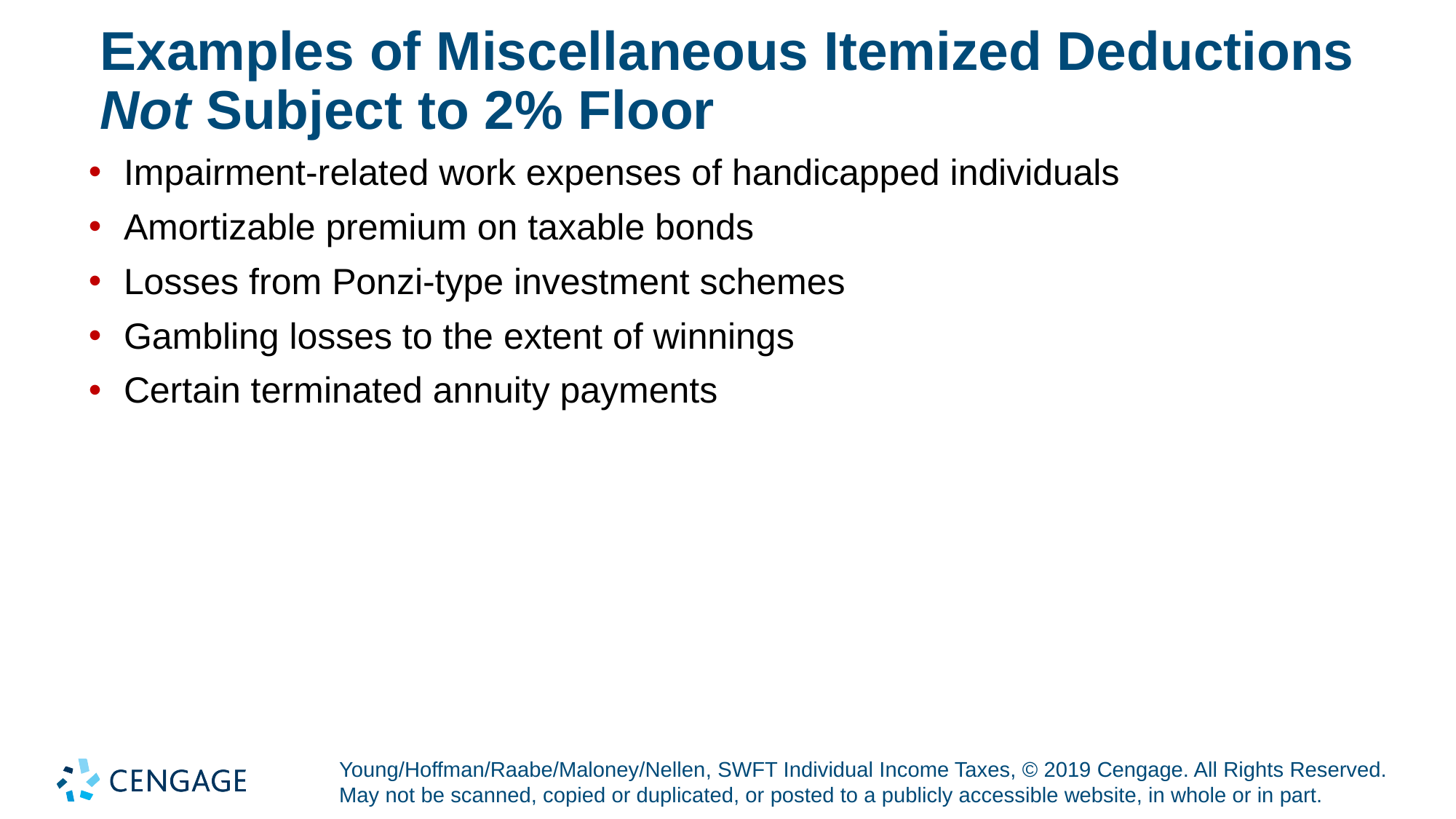

# Examples of Miscellaneous Itemized Deductions Not Subject to 2% Floor
Impairment-related work expenses of handicapped individuals
Amortizable premium on taxable bonds
Losses from Ponzi-type investment schemes
Gambling losses to the extent of winnings
Certain terminated annuity payments